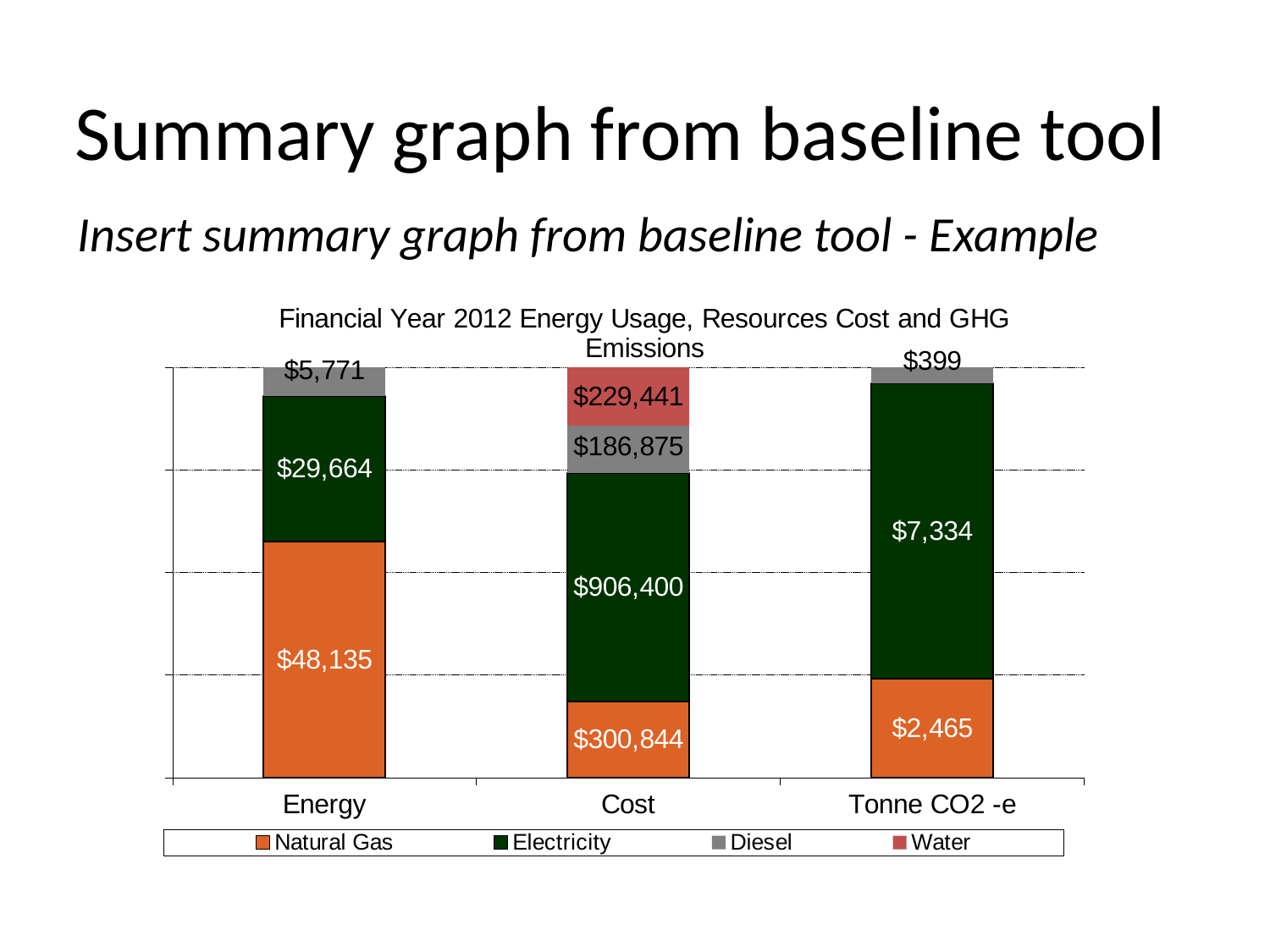

Summary graph from baseline tool
Insert summary graph from baseline tool - Example

### Chart: Financial Year 2012 Energy Usage, Resources Cost and GHG Emissions

| Category | Natural Gas | Electricity | Diesel | Water |
|---|---|---|---|---|
| Energy | 48135.0 | 29664.0 | 5770.700000000001 | None |
| Cost | 300843.75 | 906400.0 | 186875.0 | 229441.40625 |
| Tonne CO2 -e | 2464.512 | 7333.6 | 399.3324400000001 | None |